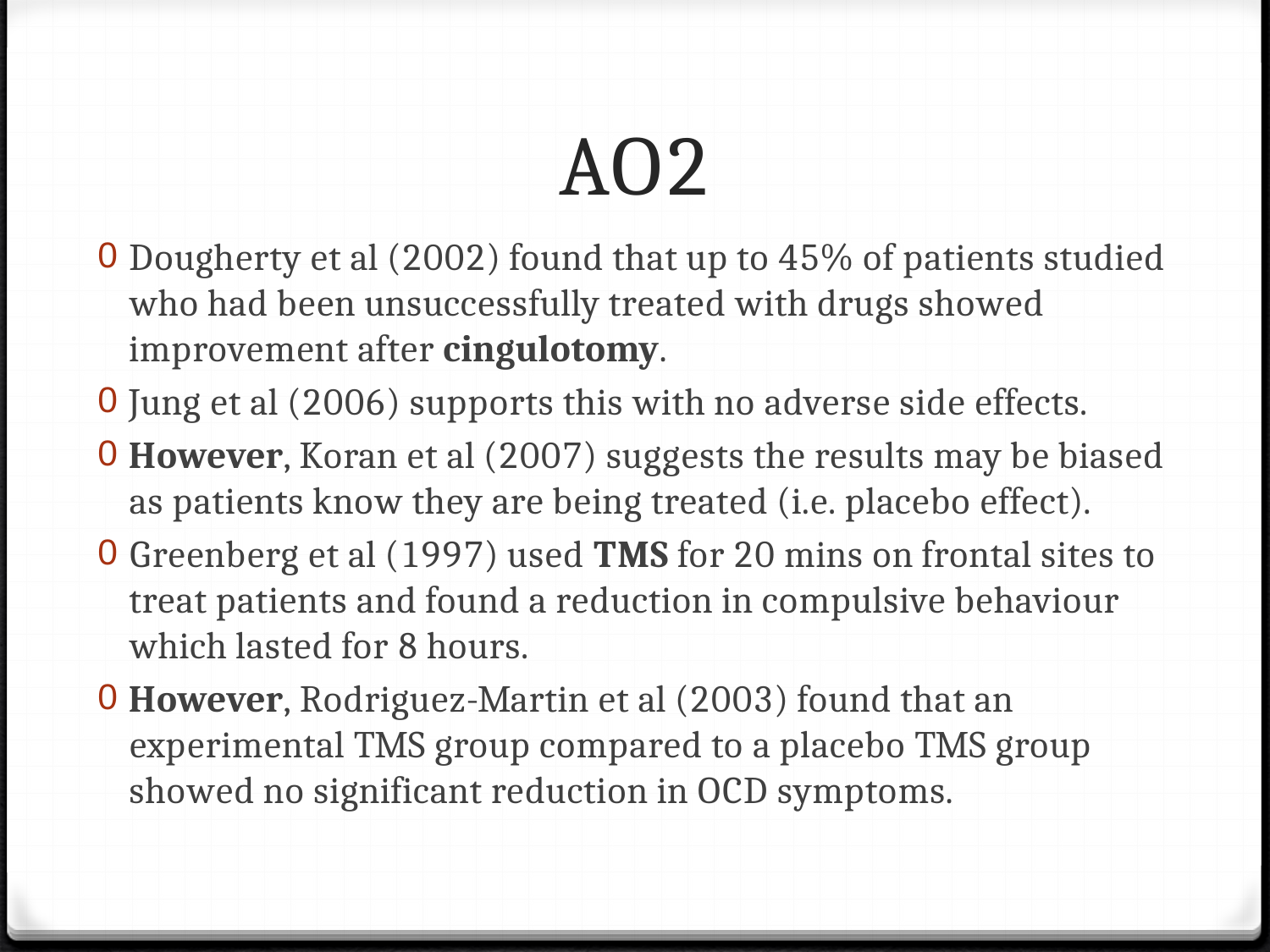

# AO2
Dougherty et al (2002) found that up to 45% of patients studied who had been unsuccessfully treated with drugs showed improvement after cingulotomy.
Jung et al (2006) supports this with no adverse side effects.
However, Koran et al (2007) suggests the results may be biased as patients know they are being treated (i.e. placebo effect).
Greenberg et al (1997) used TMS for 20 mins on frontal sites to treat patients and found a reduction in compulsive behaviour which lasted for 8 hours.
However, Rodriguez-Martin et al (2003) found that an experimental TMS group compared to a placebo TMS group showed no significant reduction in OCD symptoms.